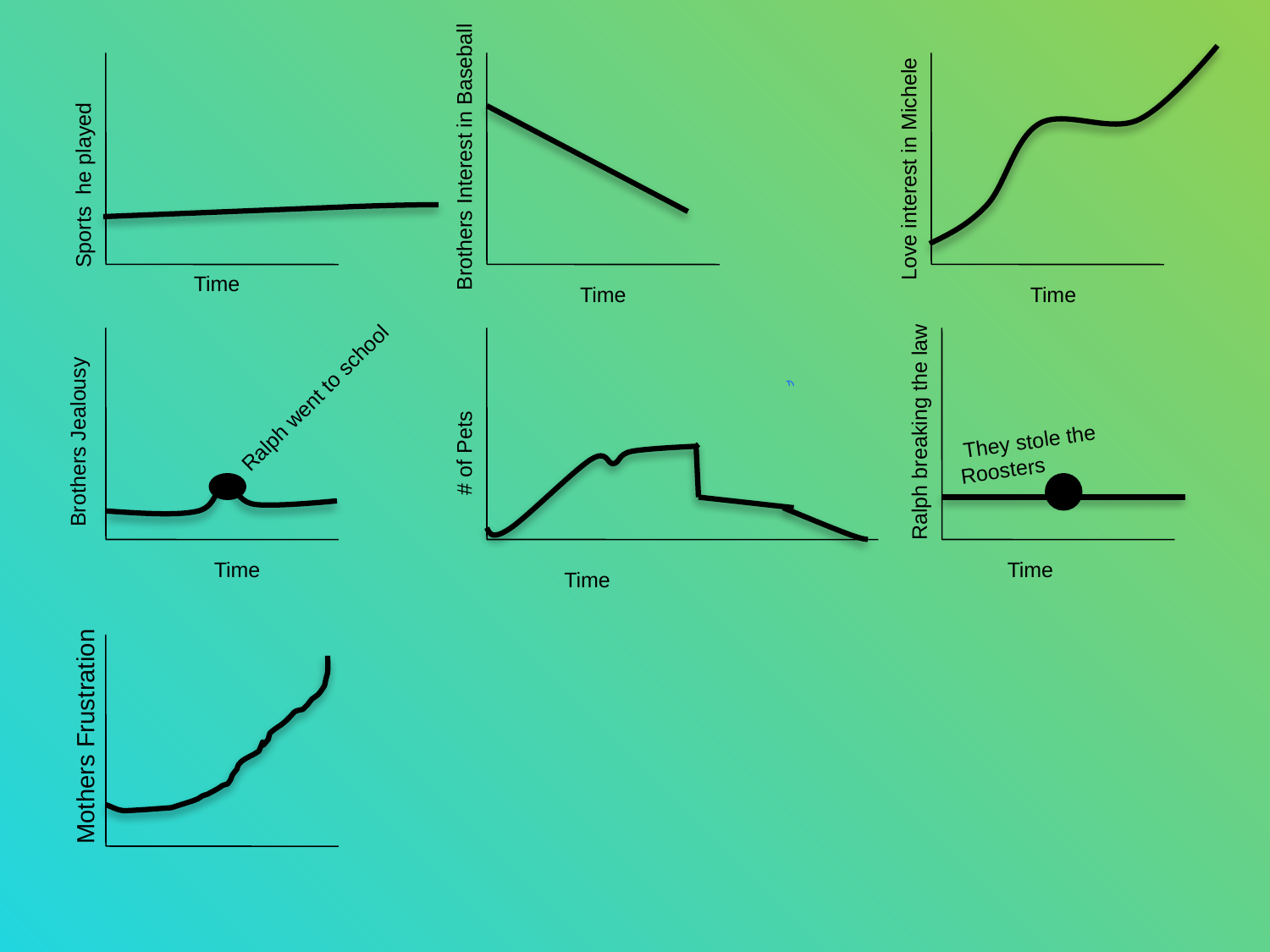

Brothers Interest in Baseball
Love interest in Michele
Sports  he played

Time
Time
Time

Ralph went to school

Brothers Jealousy
# of Pets
Ralph breaking the law
 They stole the Roosters

Time
Time
Time

Mothers Frustration